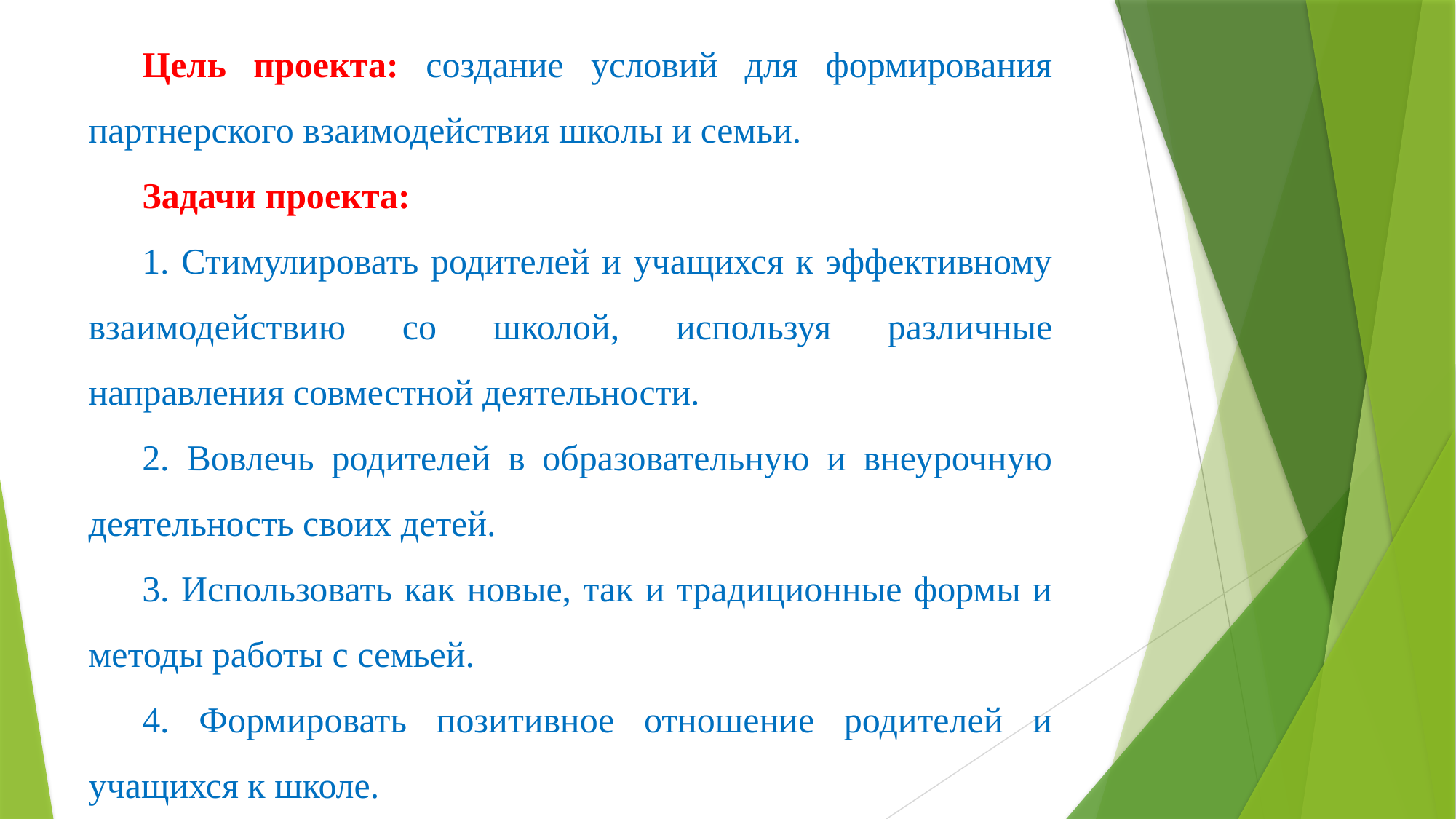

Цель проекта: создание условий для формирования партнерского взаимо­действия школы и семьи.
Задачи проекта:
1. Стимулировать родителей и учащихся к эффективному взаимодействию со школой, используя различные направления совместной деятельности.
2. Вовлечь родителей в образовательную и внеурочную деятельность своих детей.
3. Использовать как новые, так и традиционные формы и методы работы с семьей.
4. Формировать позитивное отношение родителей и учащихся к школе.